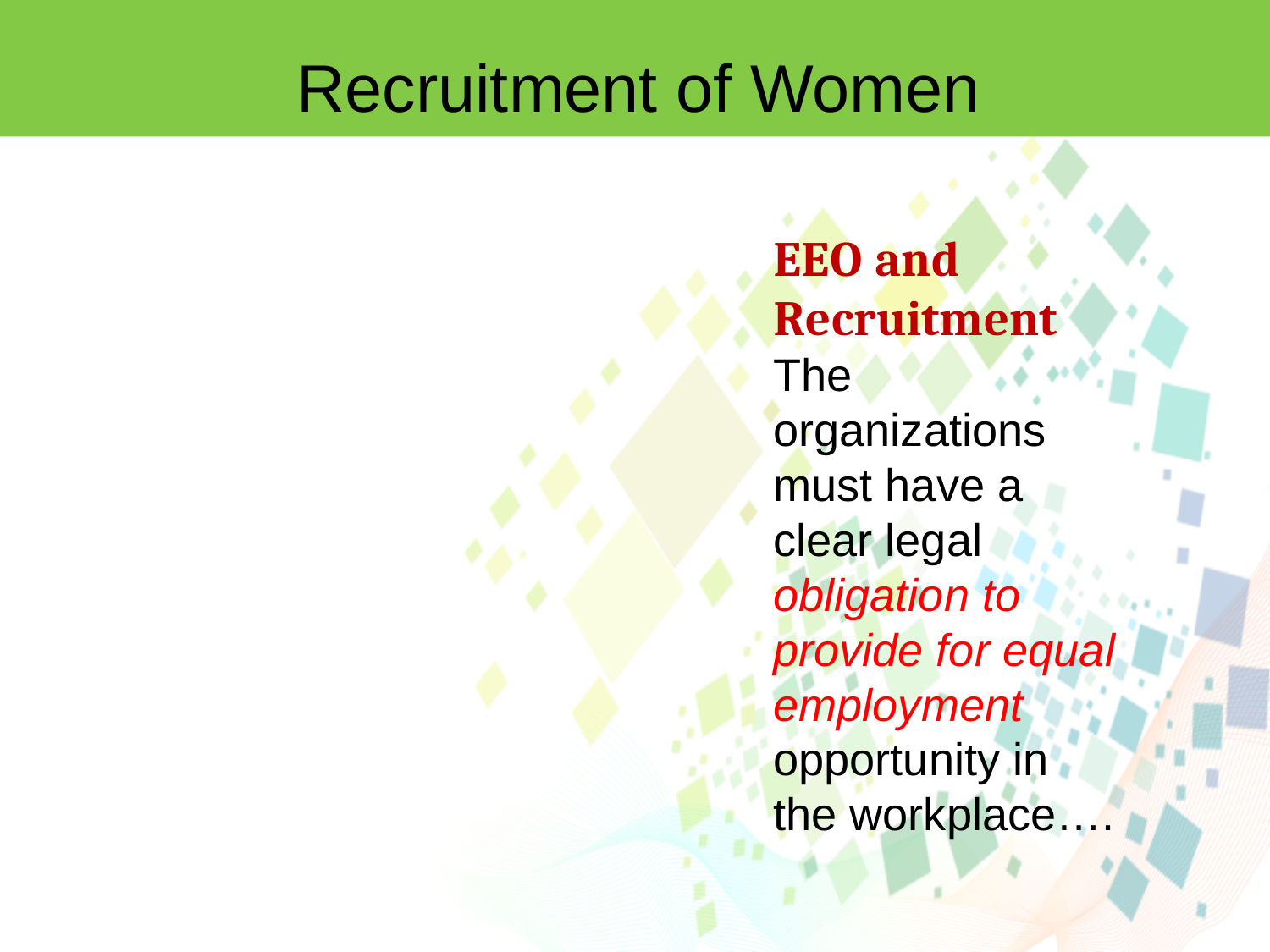

Recruitment of Women
EEO and Recruitment
The organizations must have a clear legal obligation to provide for equal employment opportunity in the workplace….